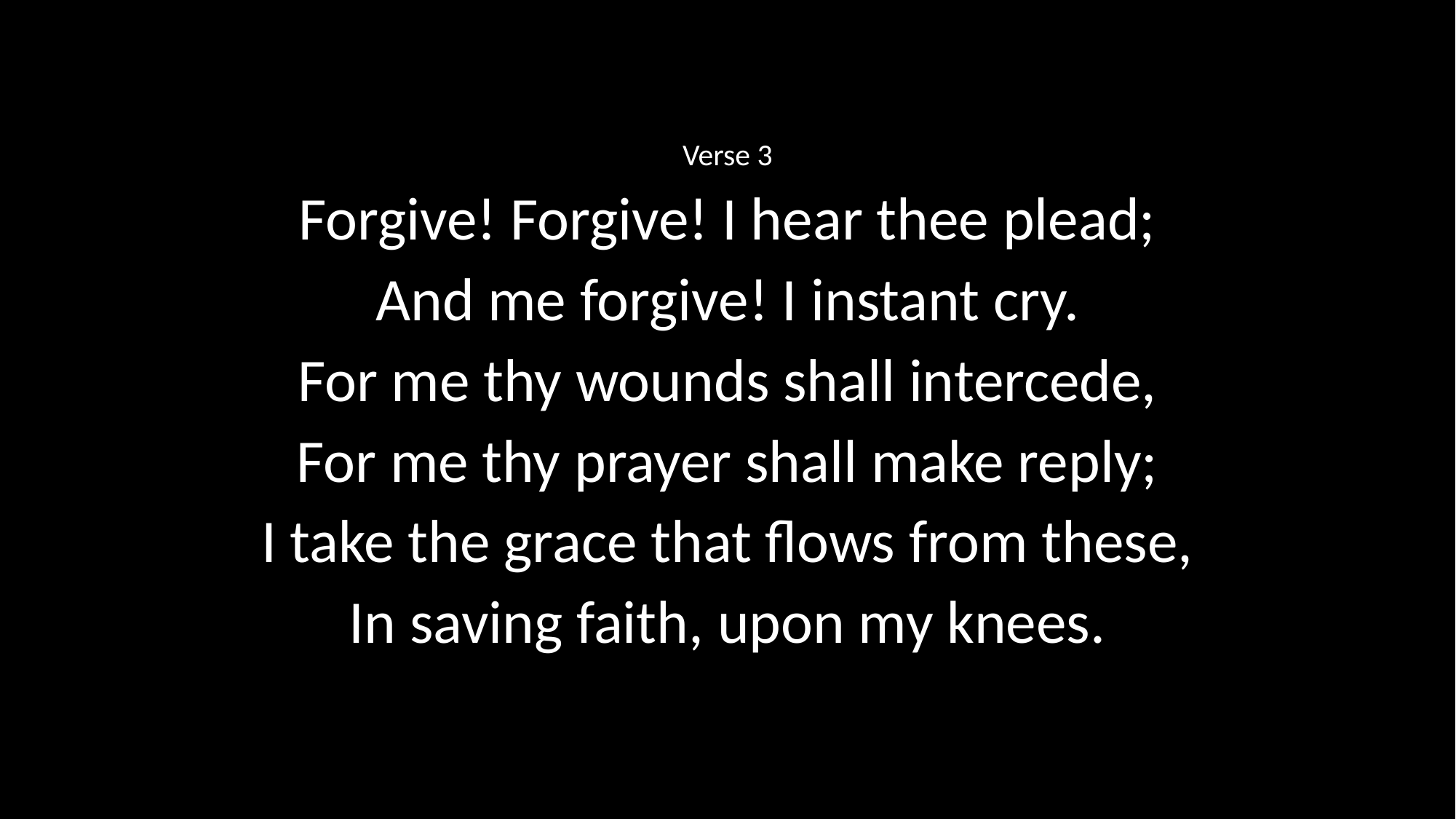

Verse 3
Forgive! Forgive! I hear thee plead;
And me forgive! I instant cry.
For me thy wounds shall intercede,
For me thy prayer shall make reply;
I take the grace that flows from these,
In saving faith, upon my knees.